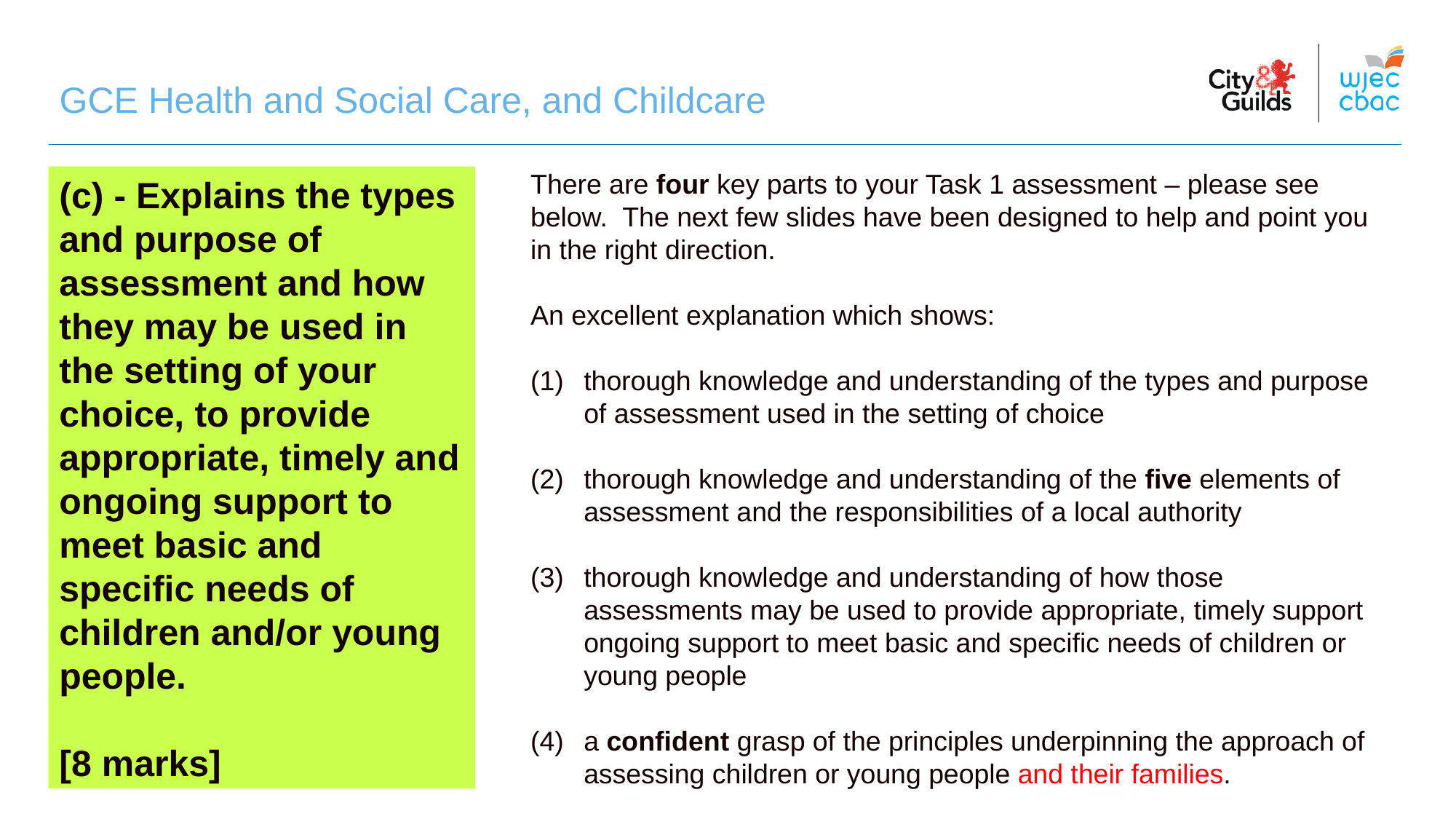

# GCE Health and Social Care, and Childcare
There are four key parts to your Task 1 assessment – please see below.  The next few slides have been designed to help and point you in the right direction.

An excellent explanation which shows:

thorough knowledge and understanding of the types and purpose of assessment used in the setting of choice

thorough knowledge and understanding of the five elements of assessment and the responsibilities of a local authority

thorough knowledge and understanding of how those assessments may be used to provide appropriate, timely support ongoing support to meet basic and specific needs of children or young people

(4)	a confident grasp of the principles underpinning the approach of assessing children or young people and their families.
(c) - Explains the types and purpose of assessment and how they may be used in the setting of your choice, to provide appropriate, timely and ongoing support to meet basic and specific needs of children and/or young people.

[8 marks]